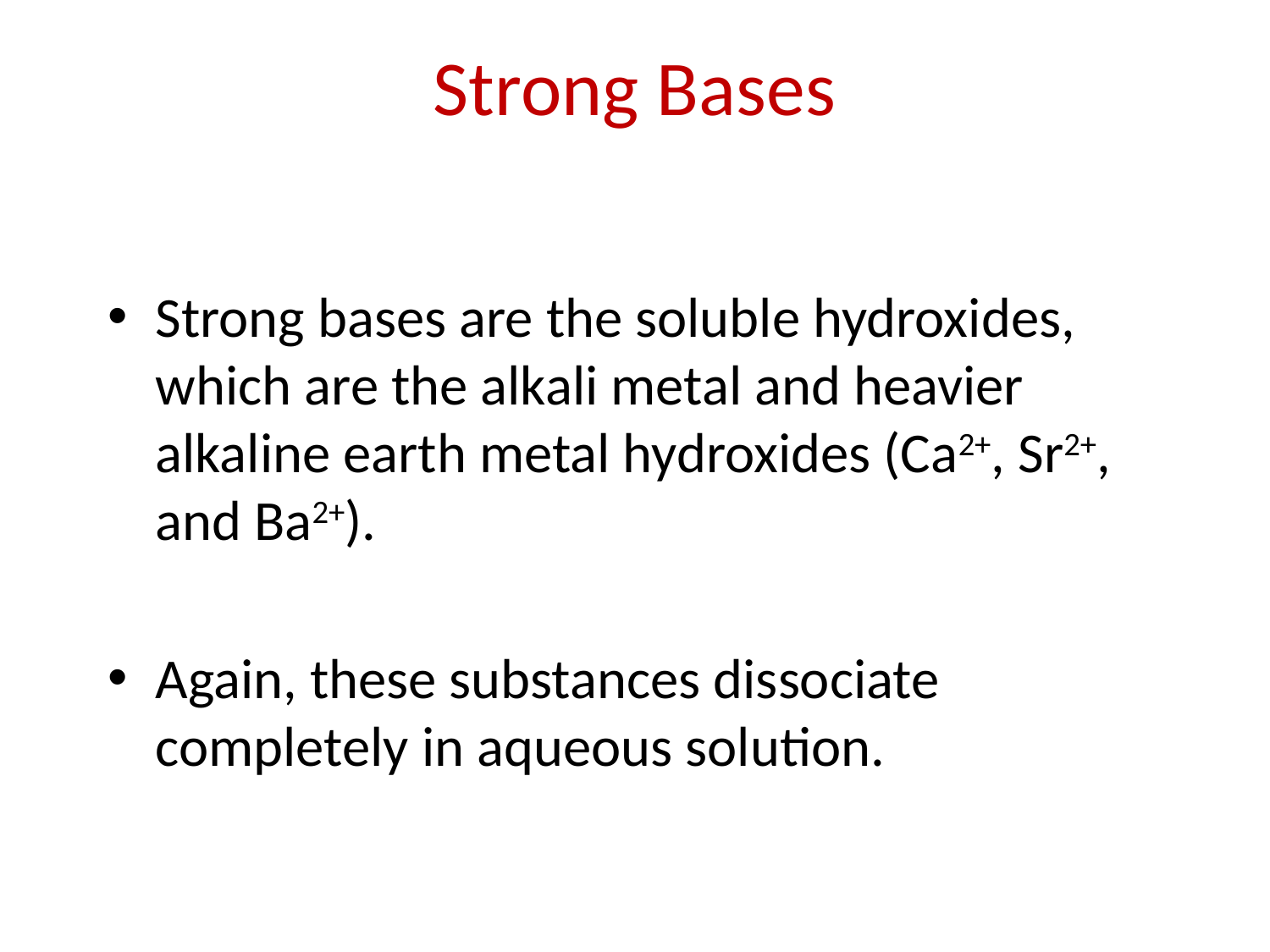

Strong Bases
Strong bases are the soluble hydroxides, which are the alkali metal and heavier alkaline earth metal hydroxides (Ca2+, Sr2+, and Ba2+).

Again, these substances dissociate completely in aqueous solution.